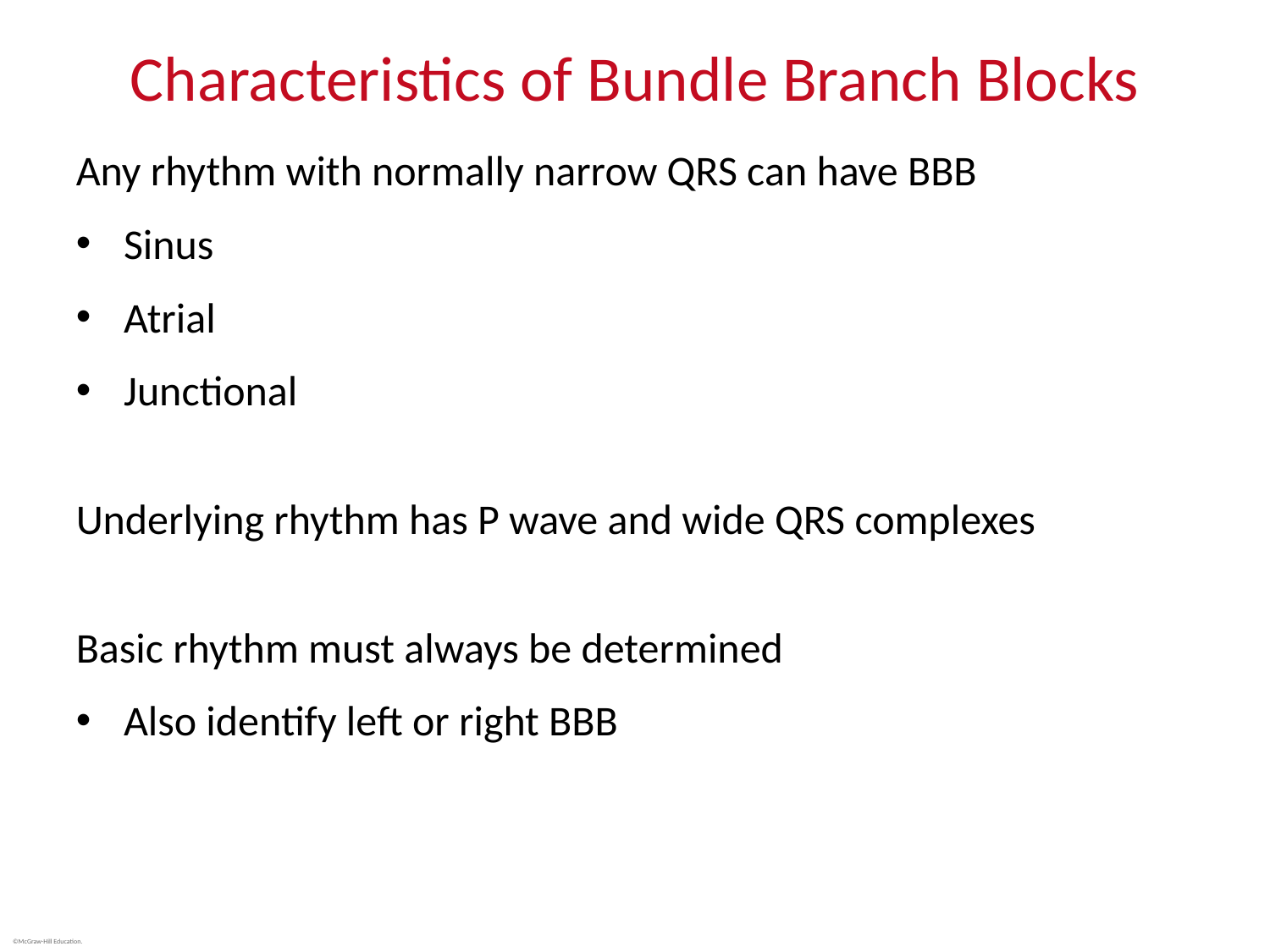

# Characteristics of Bundle Branch Blocks
Any rhythm with normally narrow QRS can have BBB
Sinus
Atrial
Junctional
Underlying rhythm has P wave and wide QRS complexes
Basic rhythm must always be determined
Also identify left or right BBB